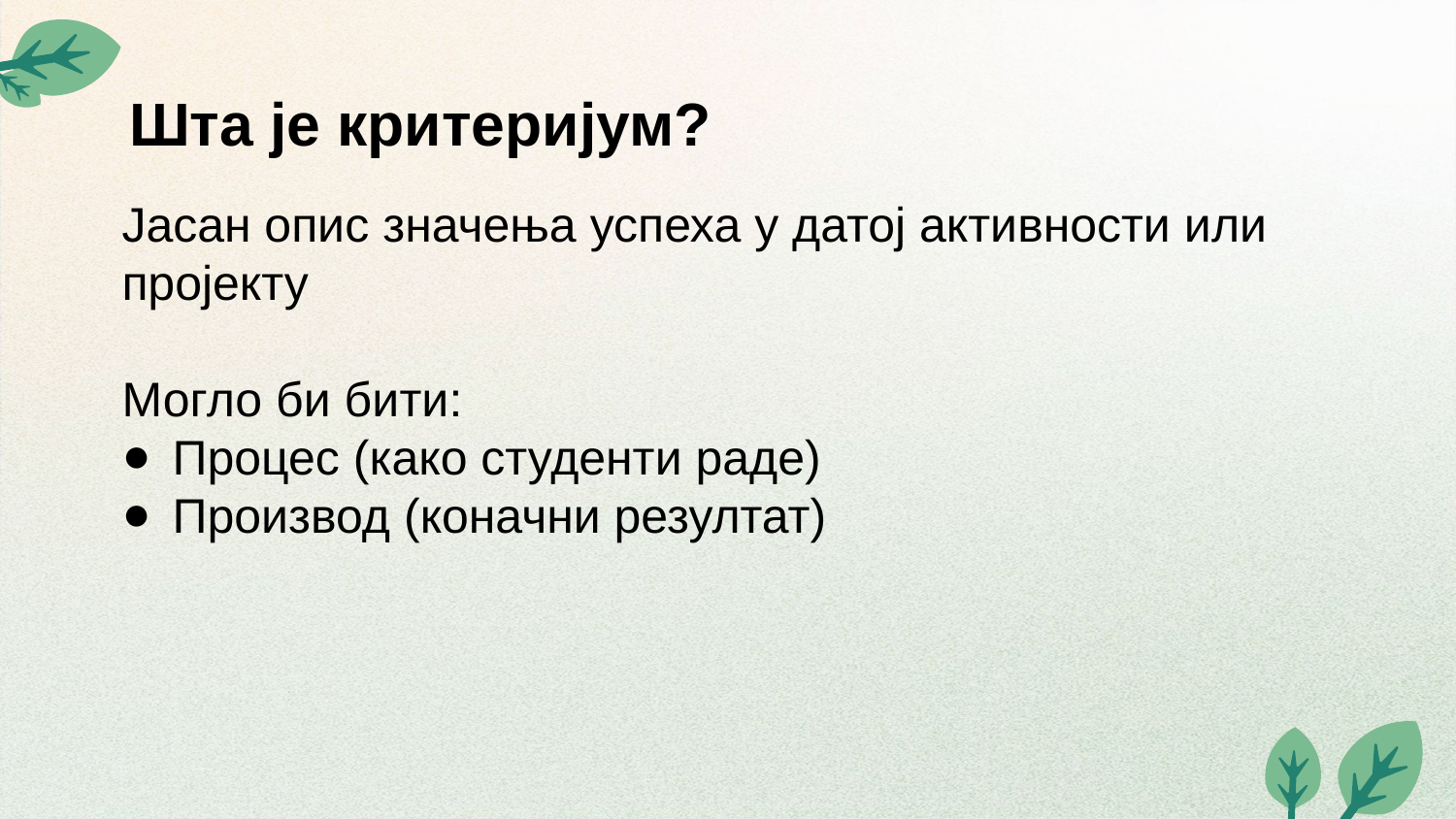

# Шта је критеријум?
Јасан опис значења успеха у датој активности или пројекту

Могло би бити:
Процес (како студенти раде)
Производ (коначни резултат)